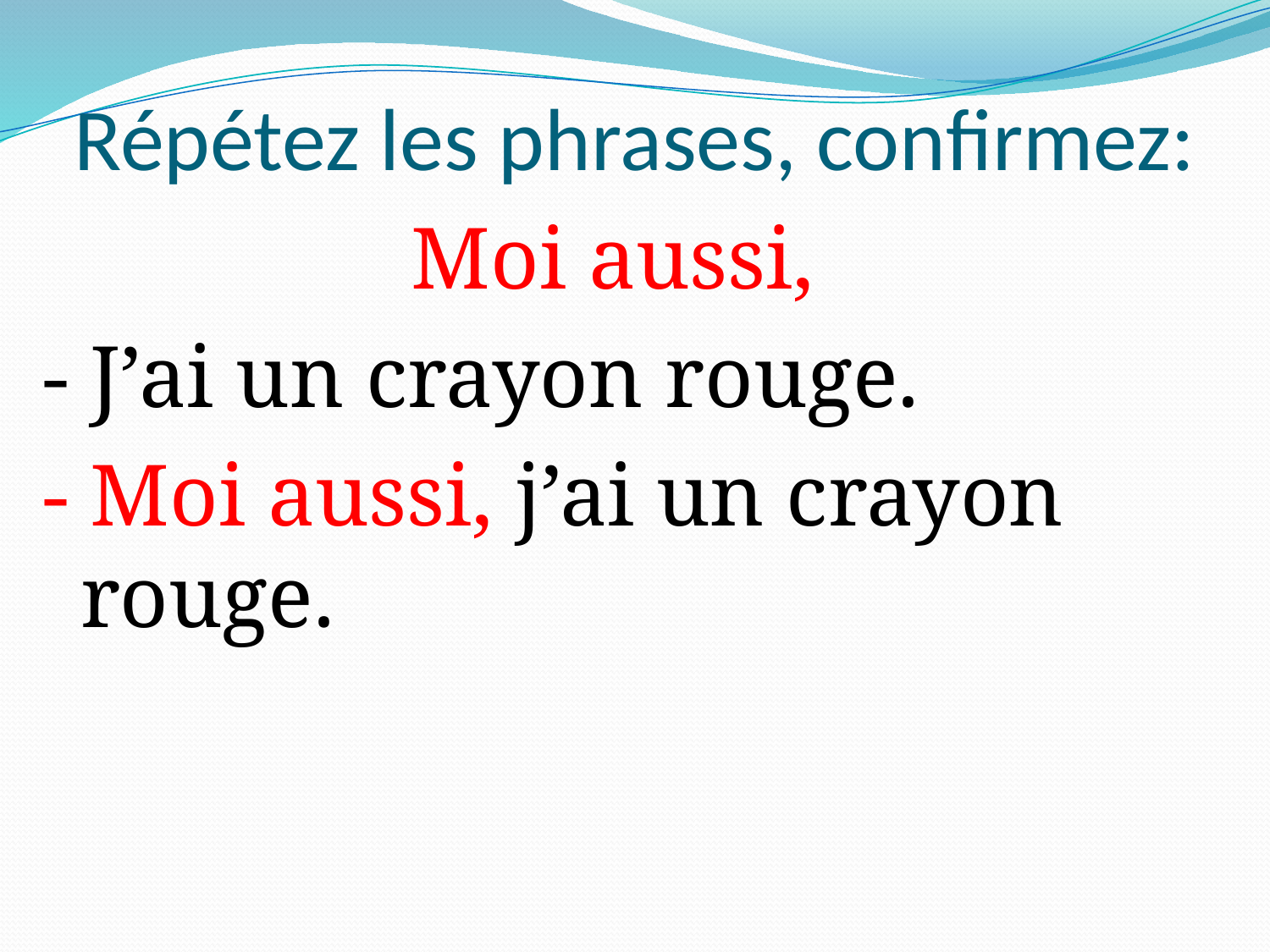

# Répétez les phrases, confirmez:
Moi aussi,
- J’ai un crayon rouge.
- Moi aussi, j’ai un crayon rouge.